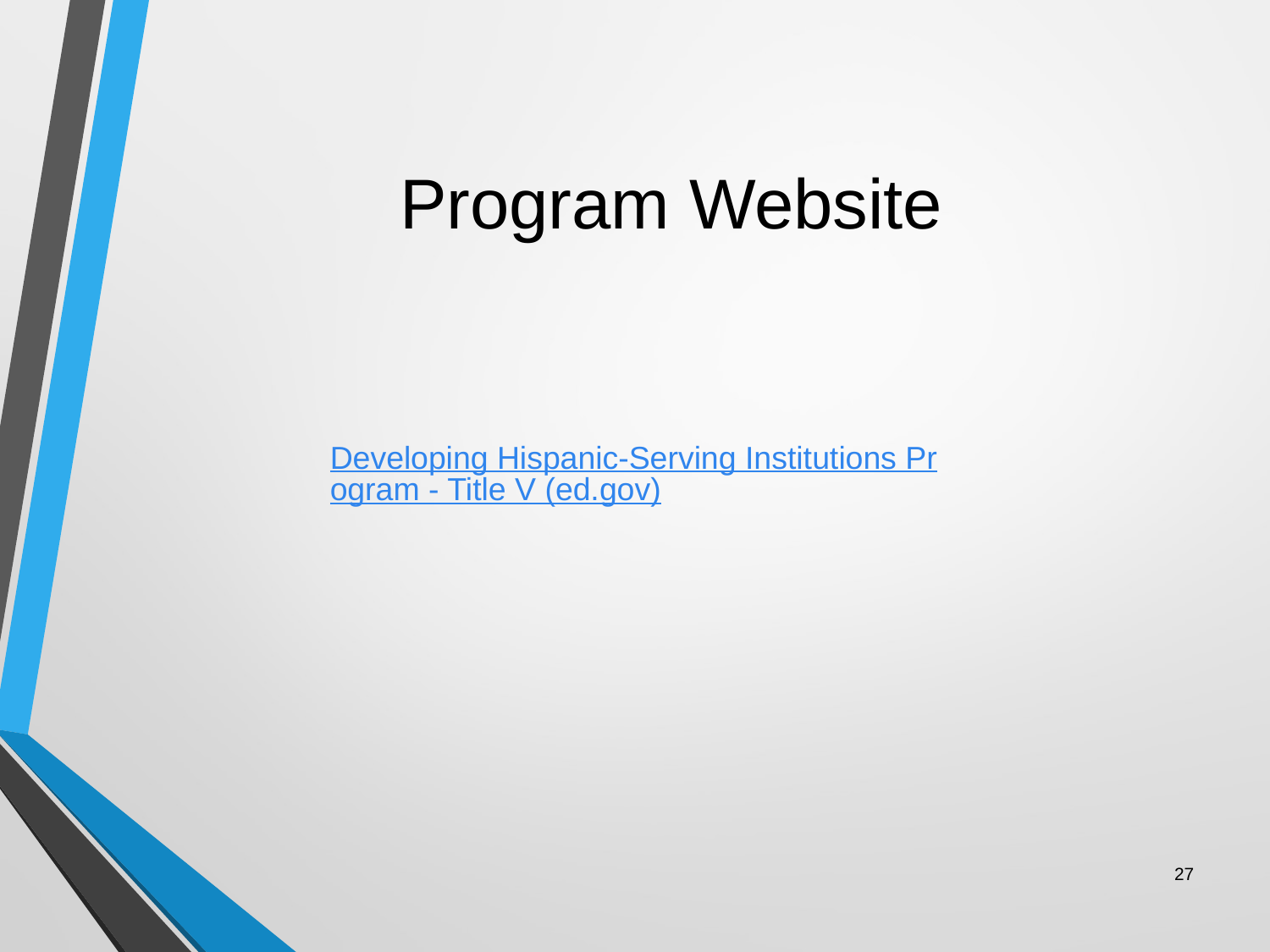

# Program Website

Developing Hispanic-Serving Institutions Program - Title V (ed.gov)
27